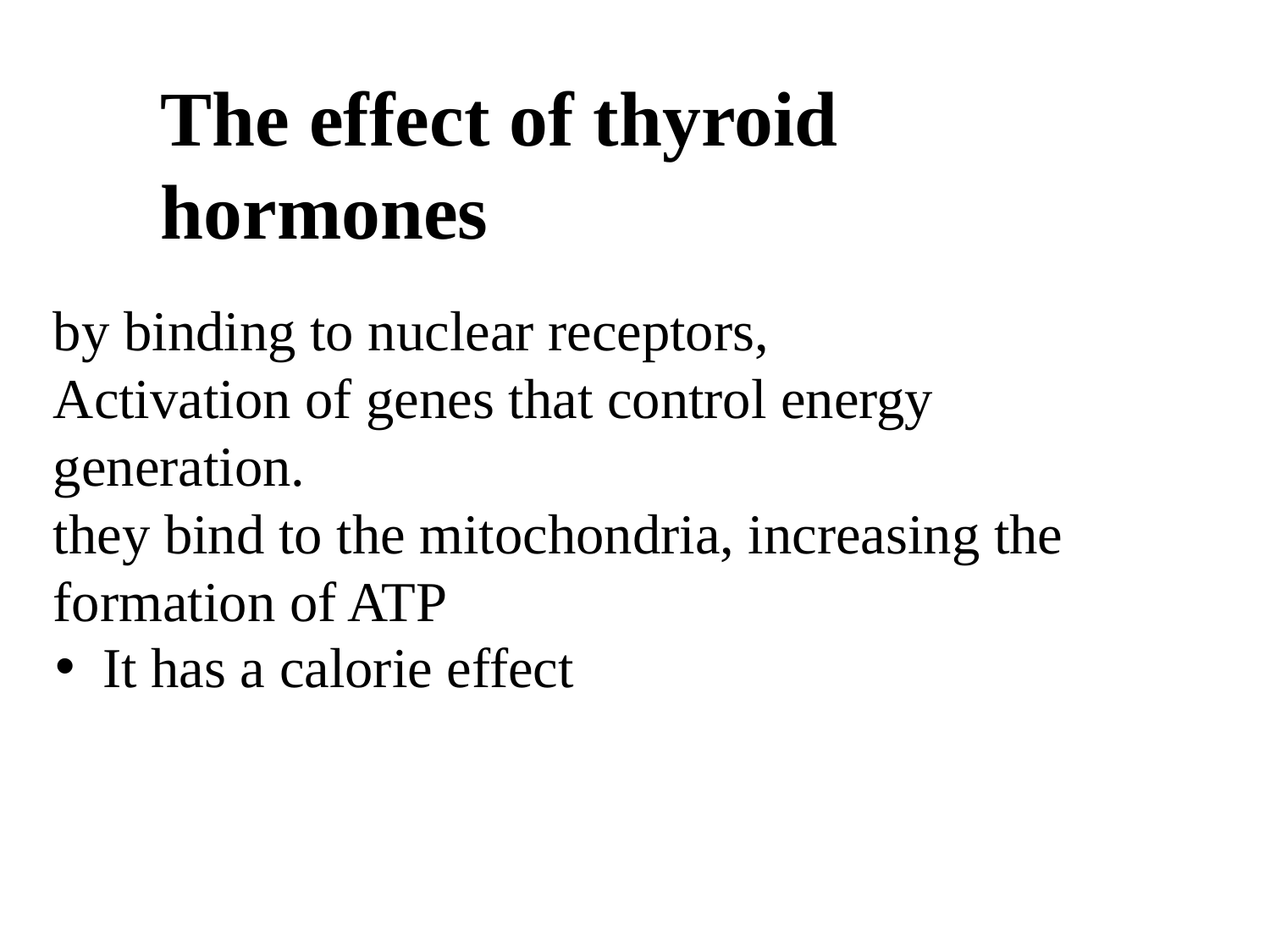

# The effect of thyroid hormones

by binding to nuclear receptors,
Activation of genes that control energy generation.
they bind to the mitochondria, increasing the formation of ATP
It has a calorie effect